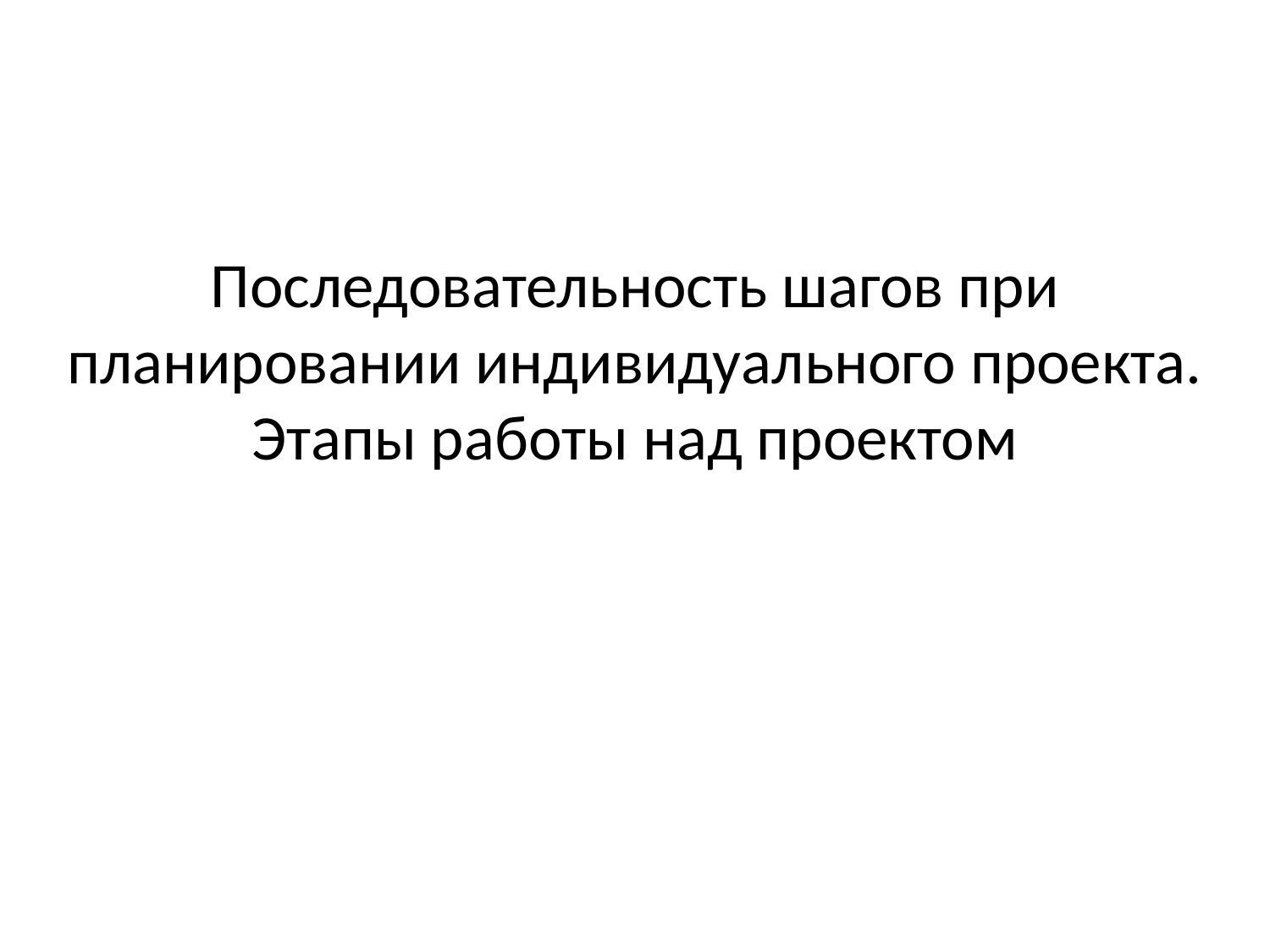

Последовательность шагов при планировании индивидуального проекта. Этапы работы над проектом